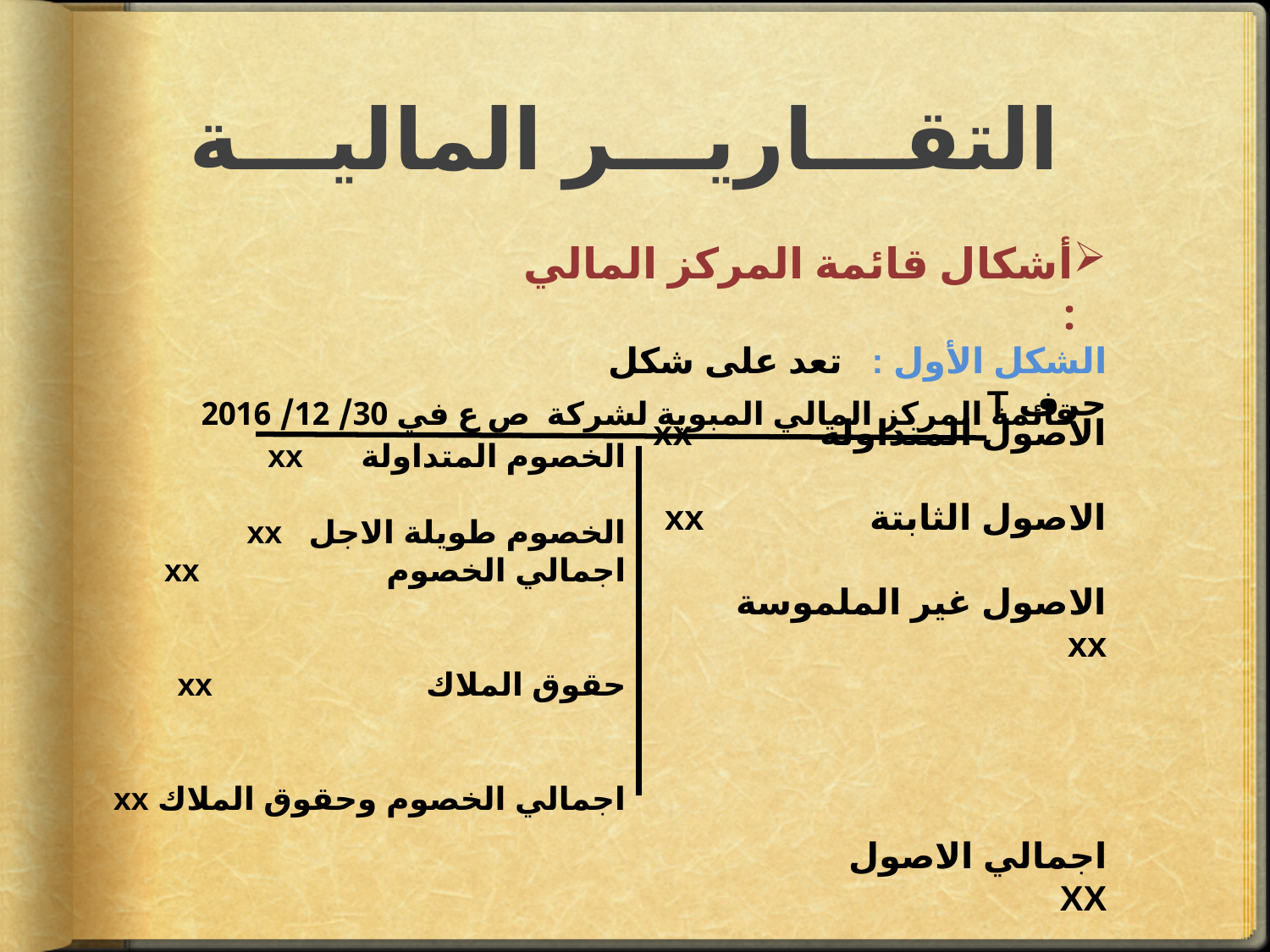

# التقـــاريـــر الماليـــة
أشكال قائمة المركز المالي :
الشكل الأول :   تعد على شكل حرف T
قائمة المركز المالي المبوبة لشركة  ص ع في 30/ 12/ 2016
الاصول المتداولة              xx

الاصول الثابتة                 xx

الاصول غير الملموسة       xx

اجمالي الاصول                   XX
الخصوم المتداولة       xx

الخصوم طويلة الاجل   xx
اجمالي الخصوم                     xx

حقوق الملاك                        xx

اجمالي الخصوم وحقوق الملاك xx